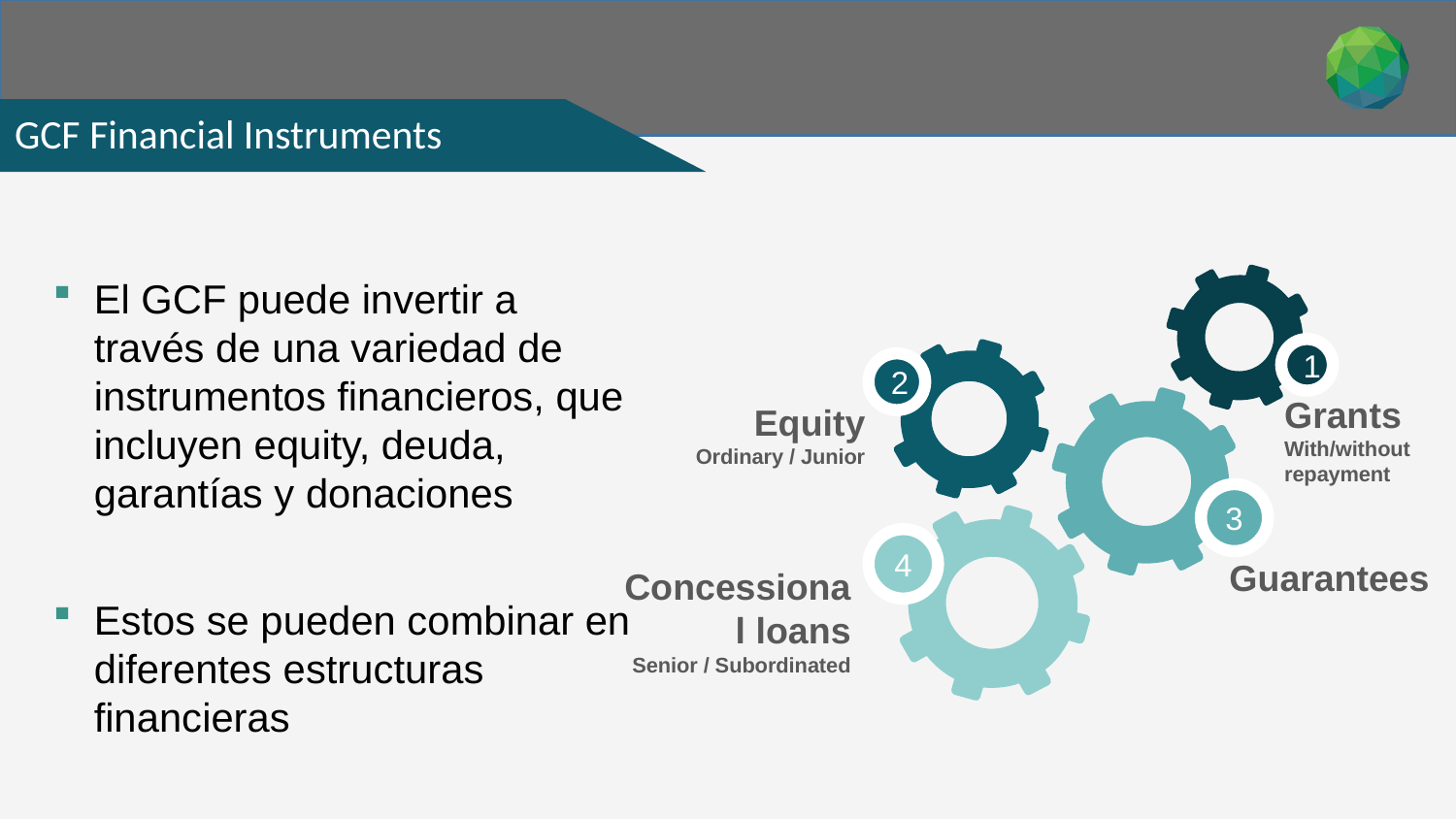

# GCF Financial Instruments

El GCF puede invertir a través de una variedad de instrumentos financieros, que incluyen equity, deuda, garantías y donaciones

Estos se pueden combinar en diferentes estructuras financieras

1

2

Grants
With/without repayment

3

Equity
Ordinary / Junior

4

Guarantees
Concessional loans
Senior / Subordinated